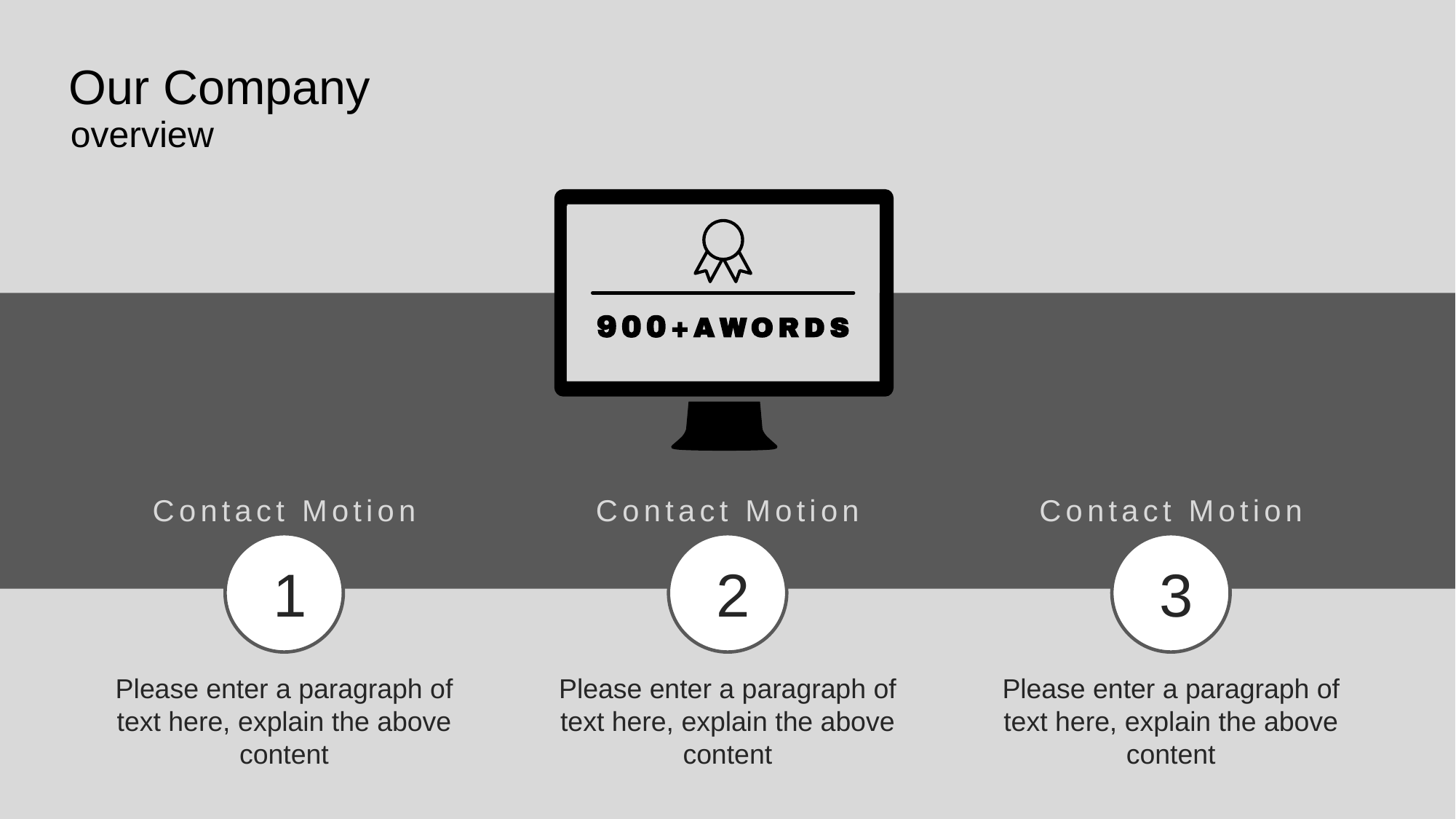

Our Company
overview

900+AWORDS

Contact Motion
Contact Motion
Contact Motion

1
2
3
Please enter a paragraph of text here, explain the above content
Please enter a paragraph of text here, explain the above content
Please enter a paragraph of text here, explain the above content